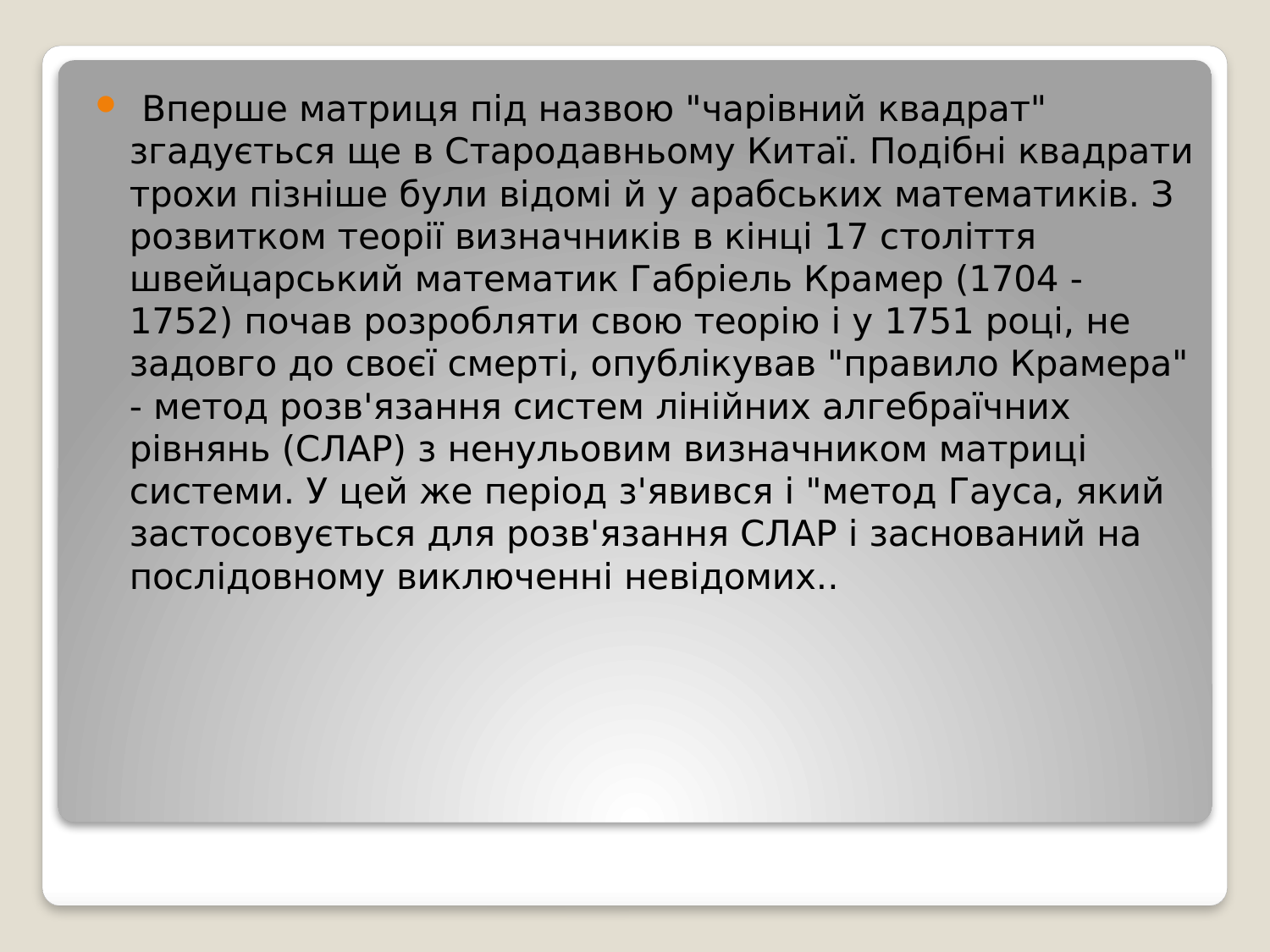

Вперше матриця під назвою "чарівний квадрат" згадується ще в Стародавньому Китаї. Подібні квадрати трохи пізніше були відомі й у арабських математиків. З розвитком теорії визначників в кінці 17 століття швейцарський математик Габріель Крамер (1704 - 1752) почав розробляти свою теорію і у 1751 році, не задовго до своєї смерті, опублікував "правило Крамера" - метод розв'язання систем лінійних алгебраїчних рівнянь (СЛАР) з ненульовим визначником матриці системи. У цей же період з'явився і "метод Гауса, який застосовується для розв'язання СЛАР і заснований на послідовному виключенні невідомих..
#